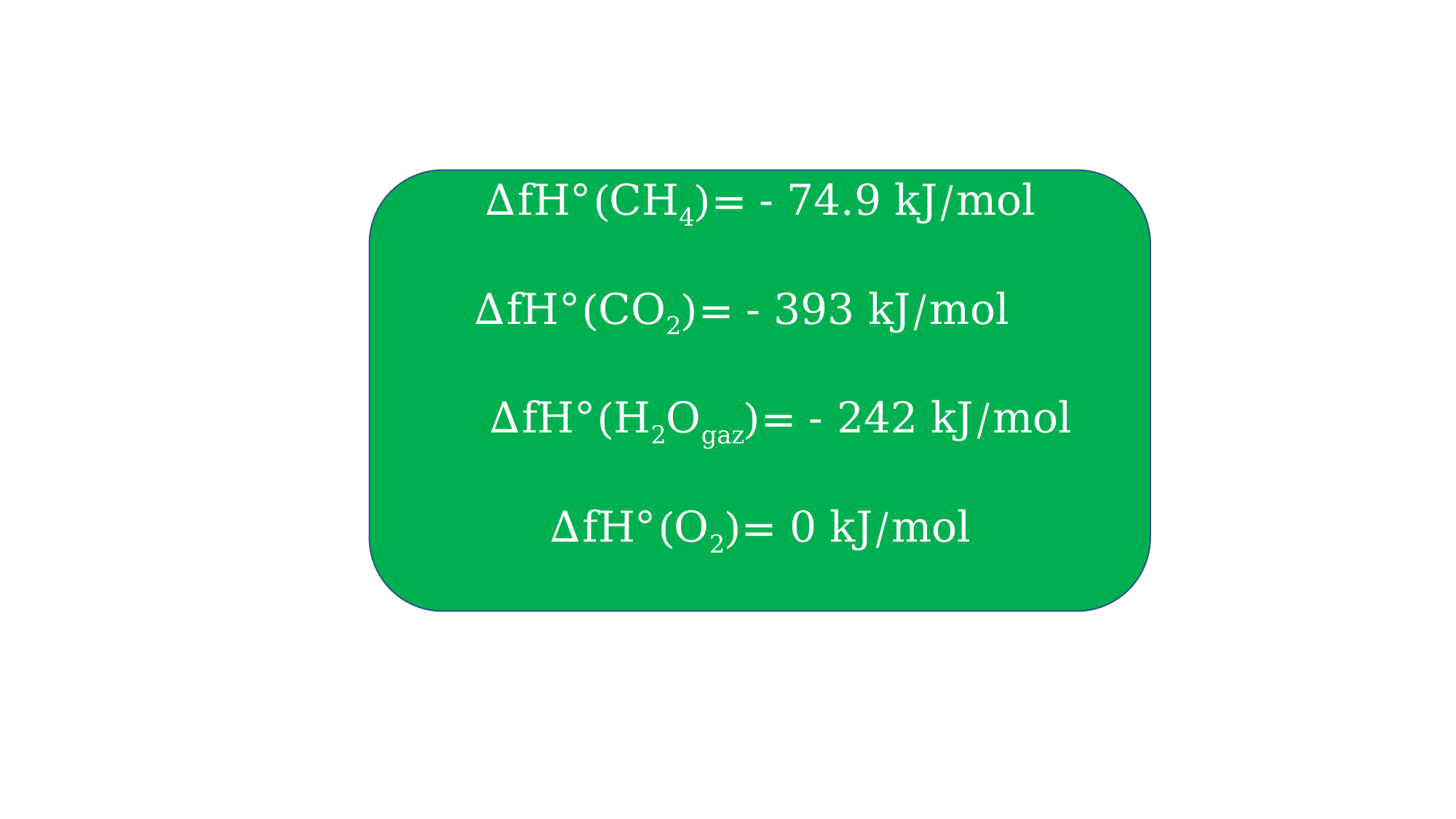

ΔfH°(CH4)= - 74.9 kJ/mol
   ΔfH°(CO2)= - 393 kJ/mol
   ΔfH°(H2Ogaz)= - 242 kJ/mol

ΔfH°(O2)= 0 kJ/mol